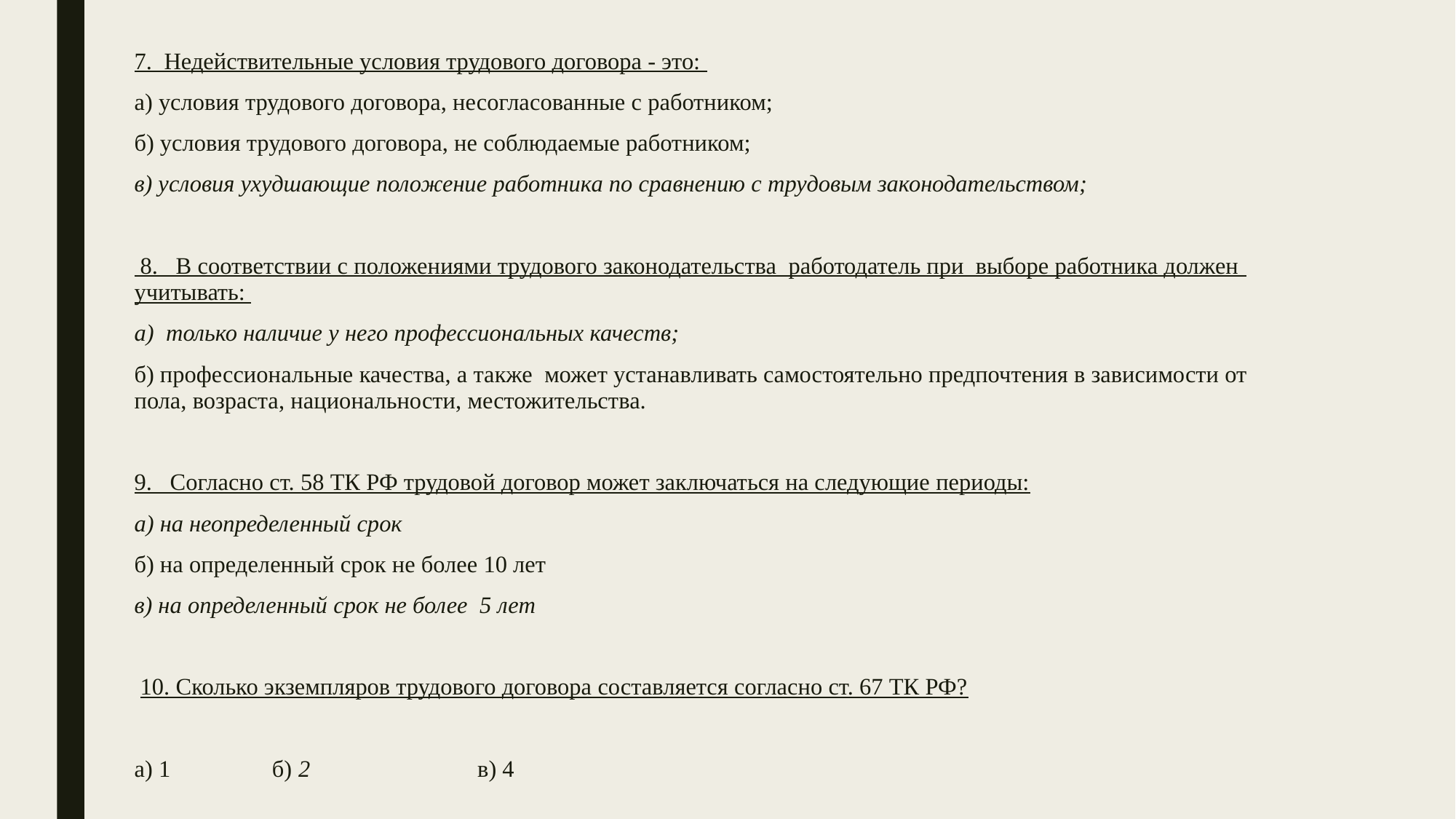

7.  Недействительные условия трудового договора - это:
а) условия трудового договора, несогласованные с работником;
б) условия трудового договора, не соблюдаемые работником;
в) условия ухудшающие положение работника по сравнению с трудовым законодательством;

 8.   В соответствии с положениями трудового законодательства  работодатель при  выборе работника должен  учитывать:
а)  только наличие у него профессиональных качеств;
б) профессиональные качества, а также  может устанавливать самостоятельно предпочтения в зависимости от пола, возраста, национальности, местожительства.

9.   Согласно ст. 58 ТК РФ трудовой договор может заключаться на следующие периоды:
а) на неопределенный срок
б) на определенный срок не более 10 лет
в) на определенный срок не более  5 лет

 10. Сколько экземпляров трудового договора составляется согласно ст. 67 ТК РФ?

а) 1                 б) 2                            в) 4